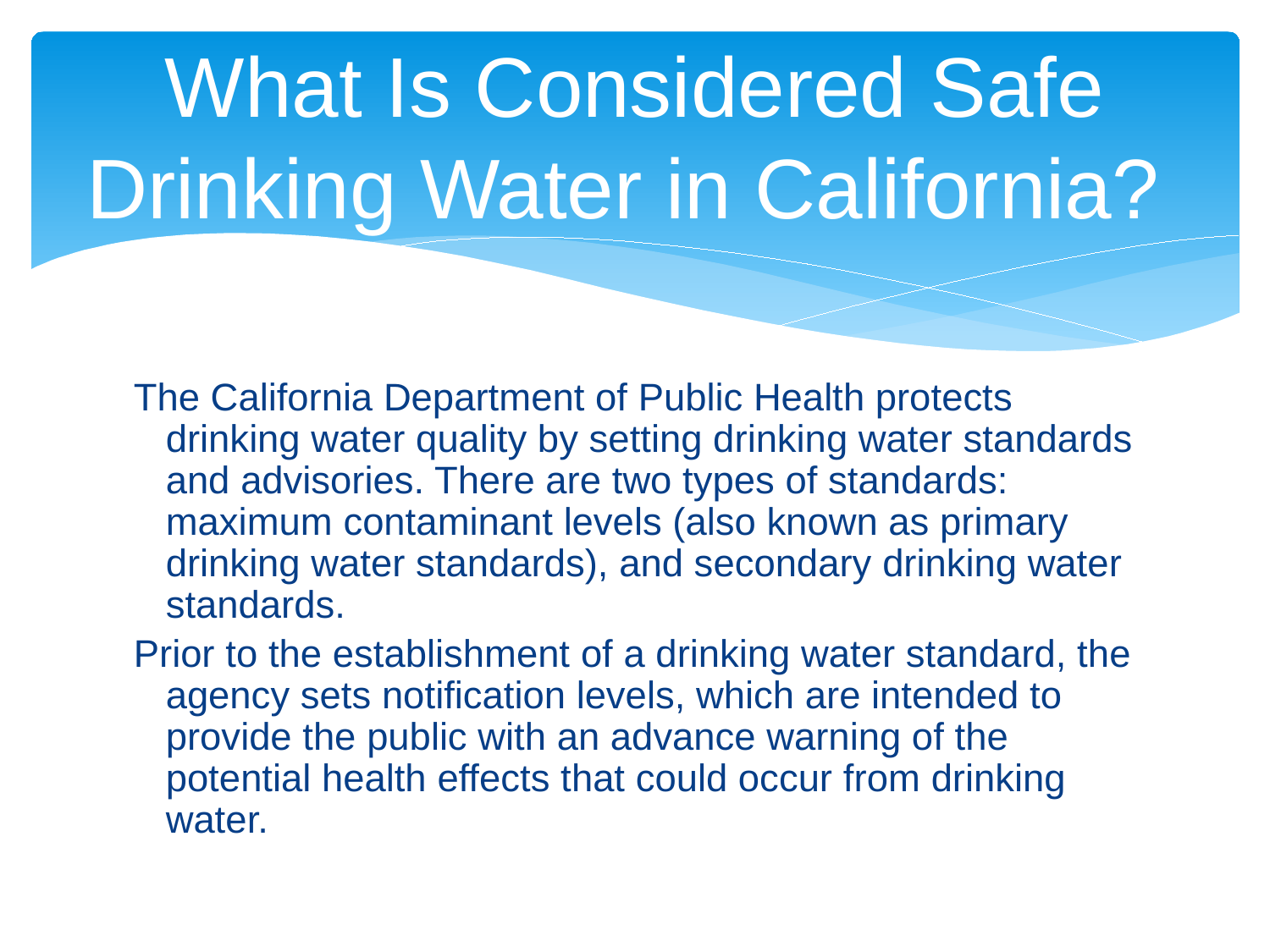

# What Is Considered Safe Drinking Water in California?
The California Department of Public Health protects drinking water quality by setting drinking water standards and advisories. There are two types of standards: maximum contaminant levels (also known as primary drinking water standards), and secondary drinking water standards.
Prior to the establishment of a drinking water standard, the agency sets notification levels, which are intended to provide the public with an advance warning of the potential health effects that could occur from drinking water.